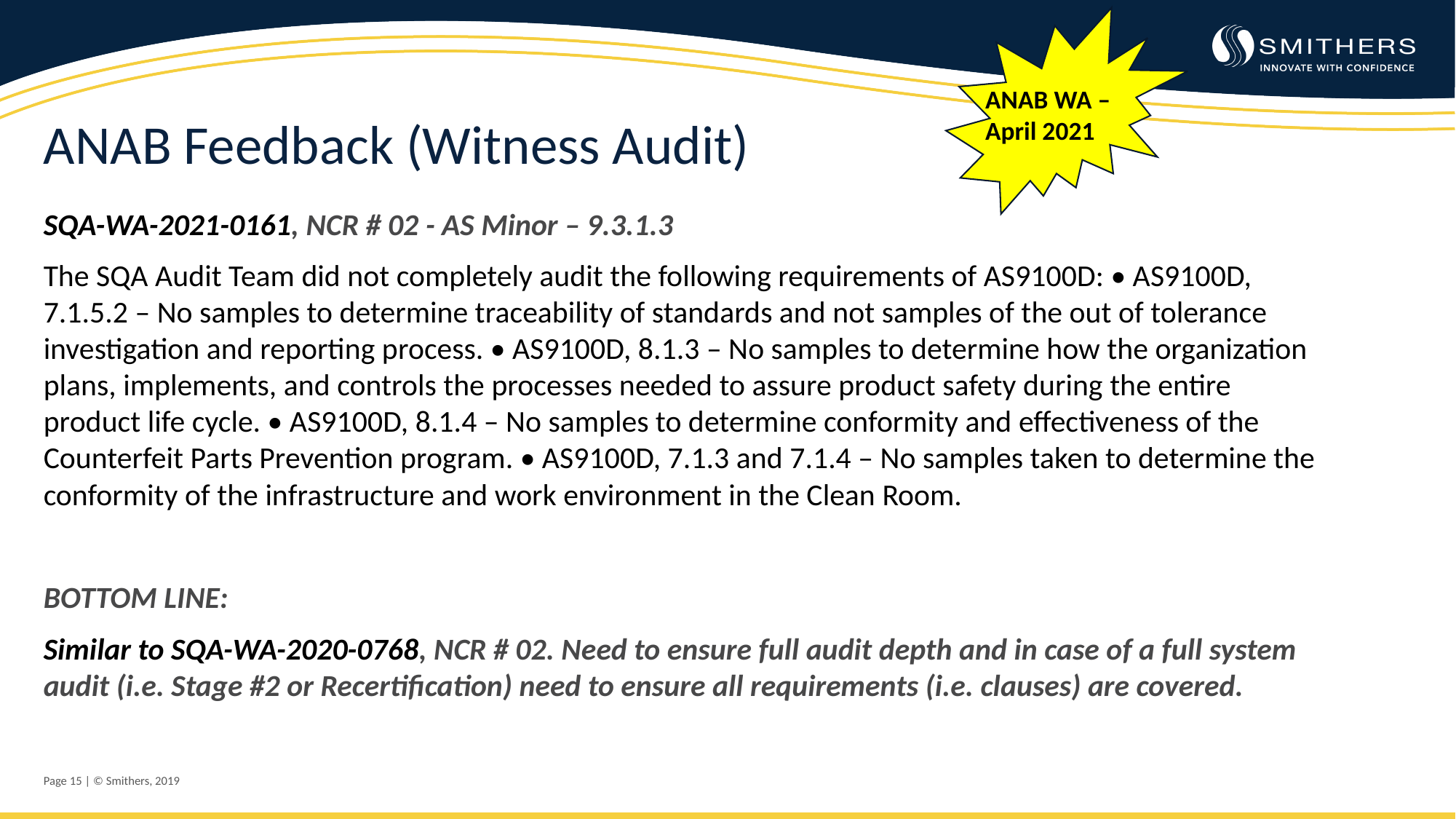

ANAB WA – April 2021
ANAB Feedback (Witness Audit)
SQA-WA-2021-0161, NCR # 02 - AS Minor – 9.3.1.3
The SQA Audit Team did not completely audit the following requirements of AS9100D: • AS9100D, 7.1.5.2 – No samples to determine traceability of standards and not samples of the out of tolerance investigation and reporting process. • AS9100D, 8.1.3 – No samples to determine how the organization plans, implements, and controls the processes needed to assure product safety during the entire product life cycle. • AS9100D, 8.1.4 – No samples to determine conformity and effectiveness of the Counterfeit Parts Prevention program. • AS9100D, 7.1.3 and 7.1.4 – No samples taken to determine the conformity of the infrastructure and work environment in the Clean Room.

BOTTOM LINE:
Similar to SQA-WA-2020-0768, NCR # 02. Need to ensure full audit depth and in case of a full system audit (i.e. Stage #2 or Recertification) need to ensure all requirements (i.e. clauses) are covered.

Page 15 | © Smithers, 2019